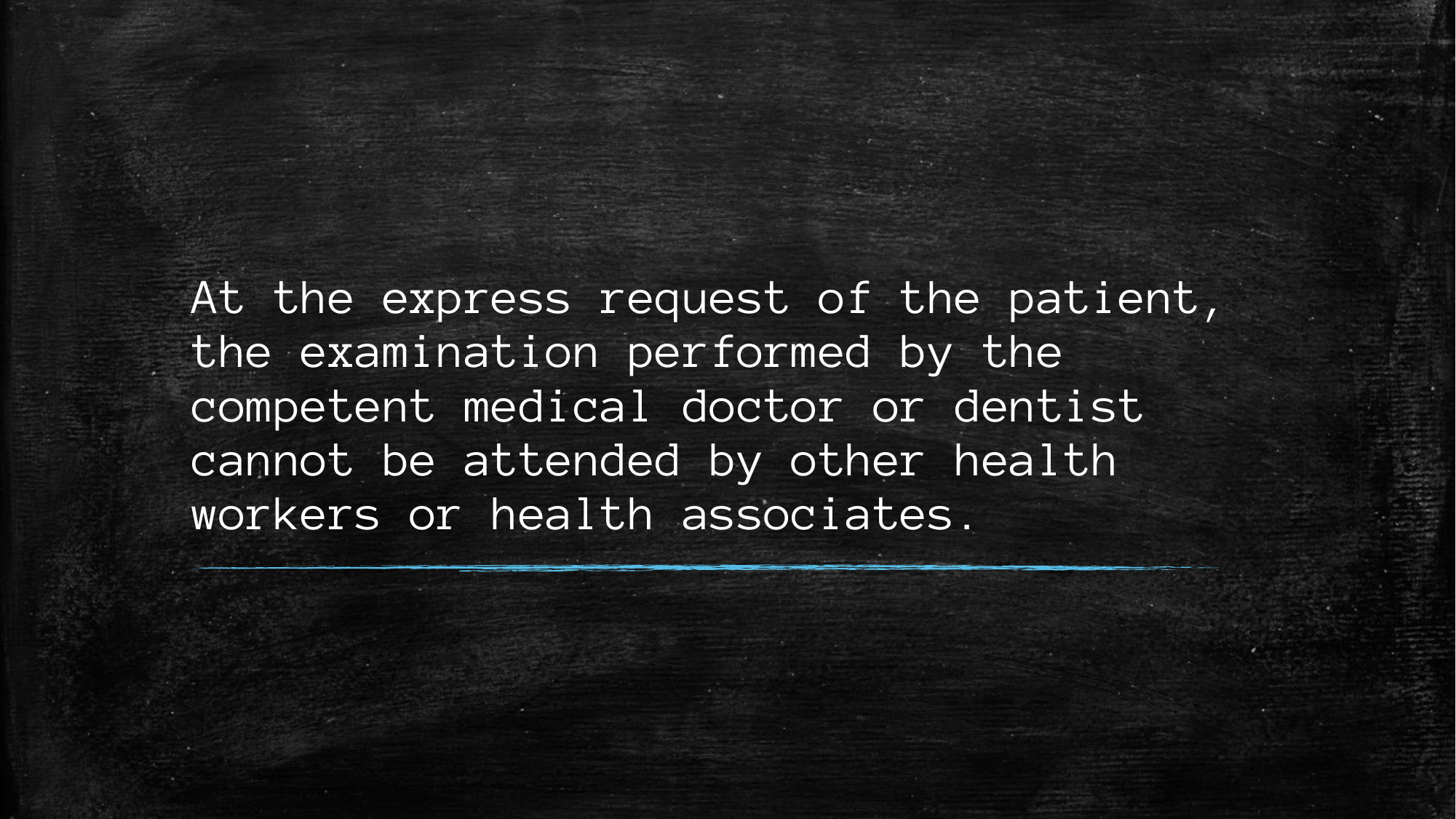

# At the express request of the patient, the examination performed by the competent medical doctor or dentist cannot be attended by other health workers or health associates.